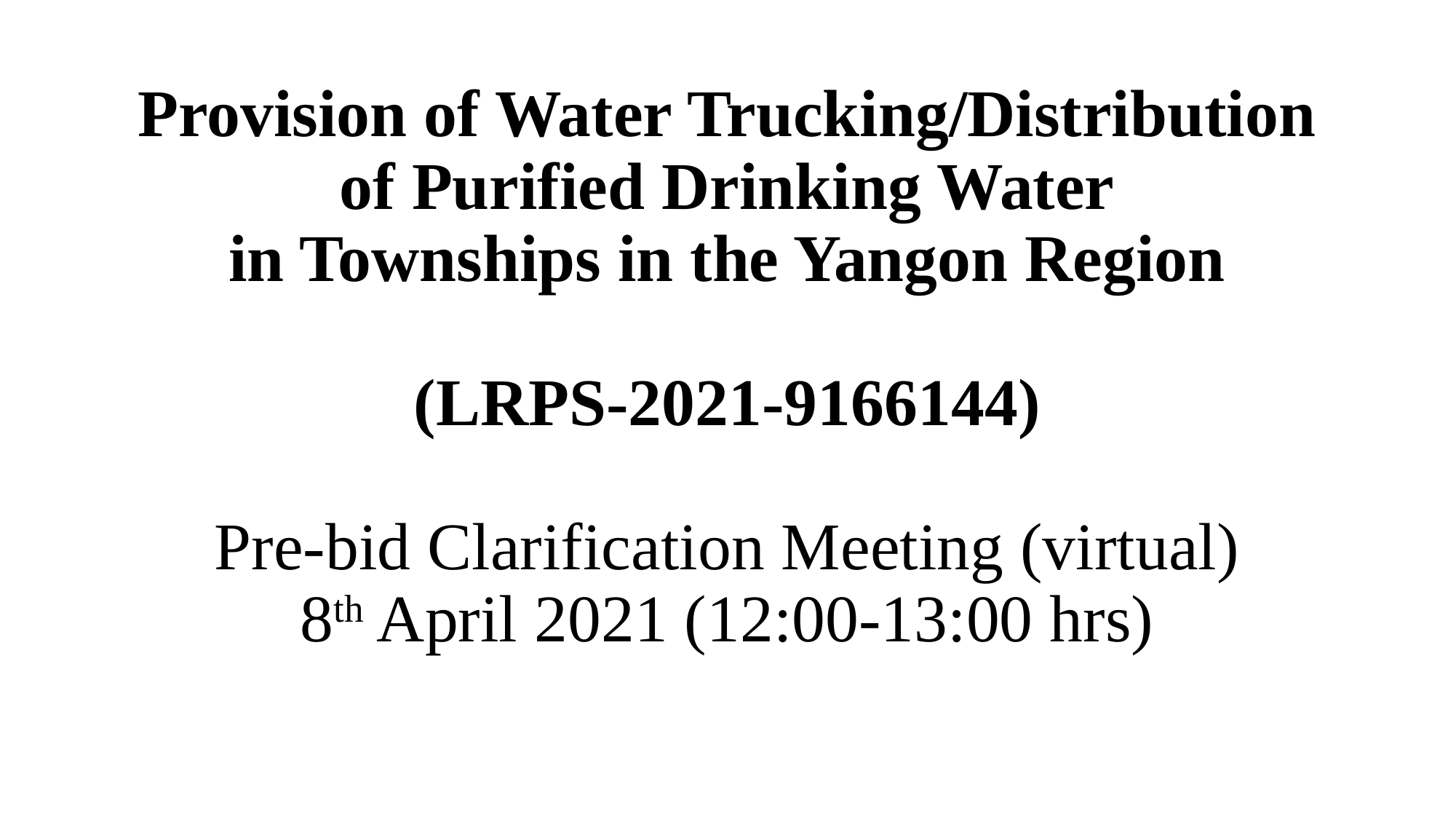

# Provision of Water Trucking/Distribution of Purified Drinking Water in Townships in the Yangon Region (LRPS-2021-9166144) Pre-bid Clarification Meeting (virtual) 8th April 2021 (12:00-13:00 hrs)